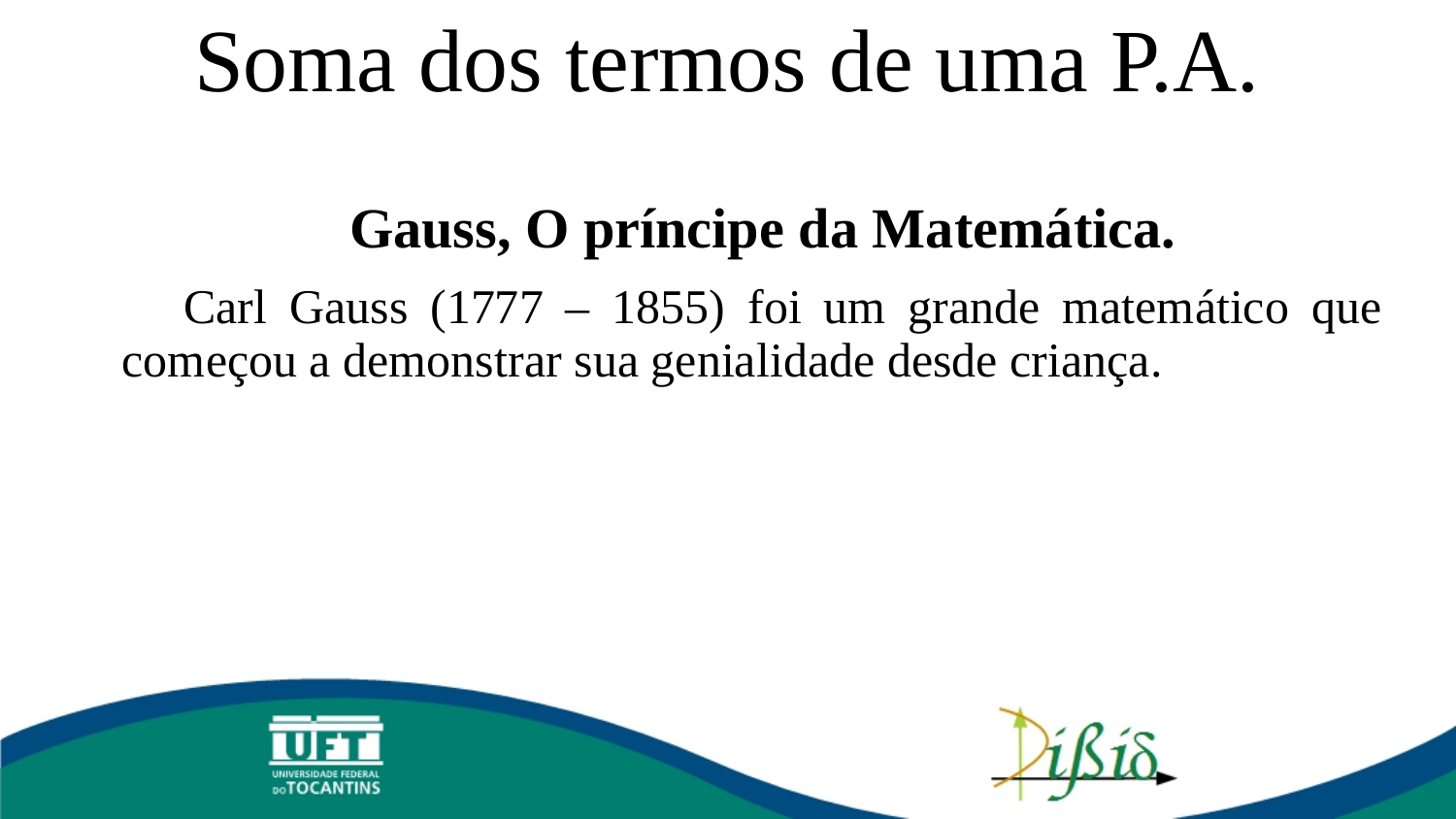

# Soma dos termos de uma P.A.
     Gauss, O príncipe da Matemática.
     Carl Gauss (1777 – 1855) foi um grande matemático que começou a demonstrar sua genialidade desde criança.